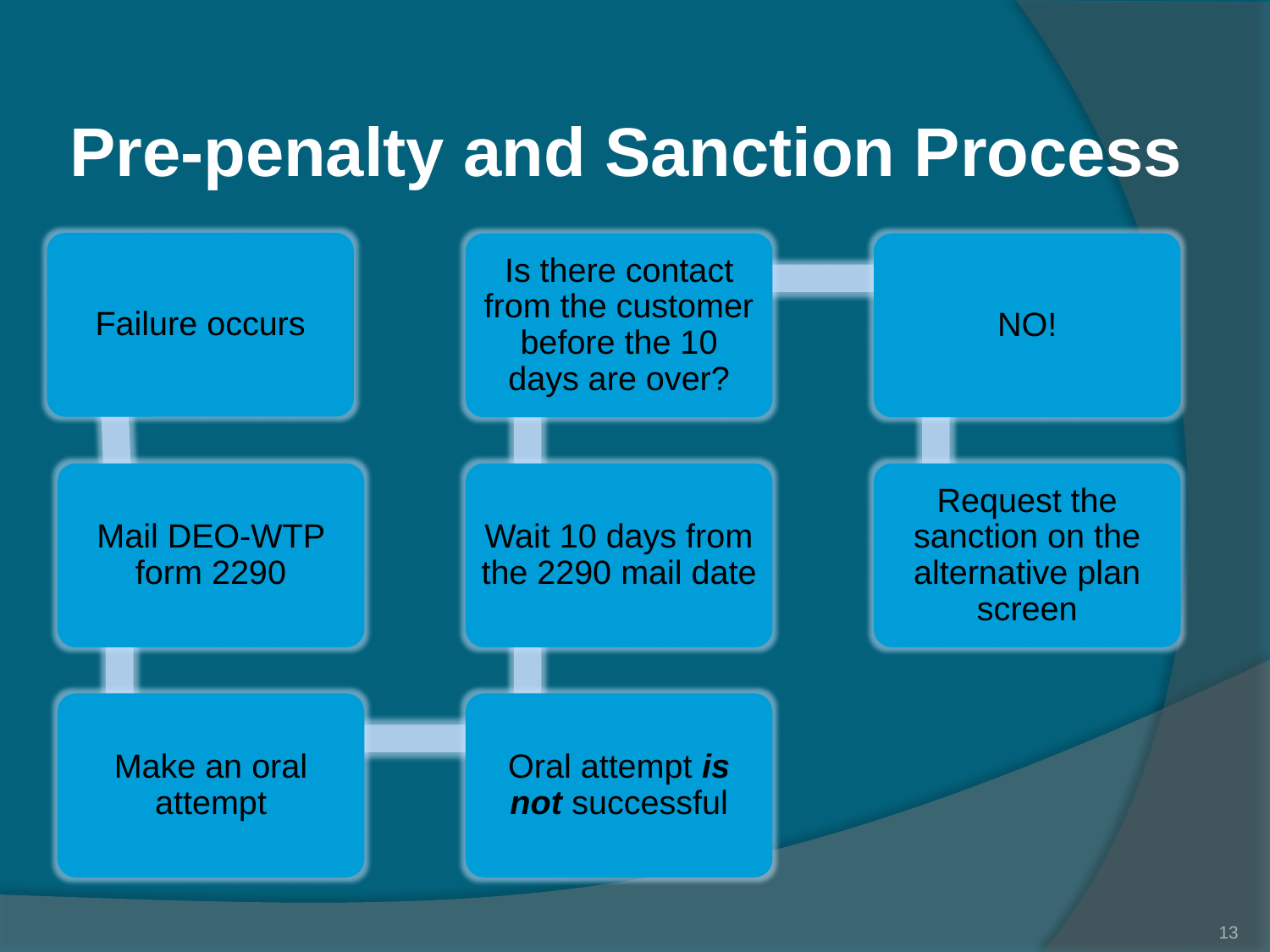

# Pre-penalty and Sanction Process
Failure occurs
Mail DEO-WTP form 2290
Make an oral attempt
Oral attempt is not successful
Wait 10 days from the 2290 mail date
Is there contact from the customer before the 10 days are over?
NO!
Request the sanction on the alternative plan screen
13